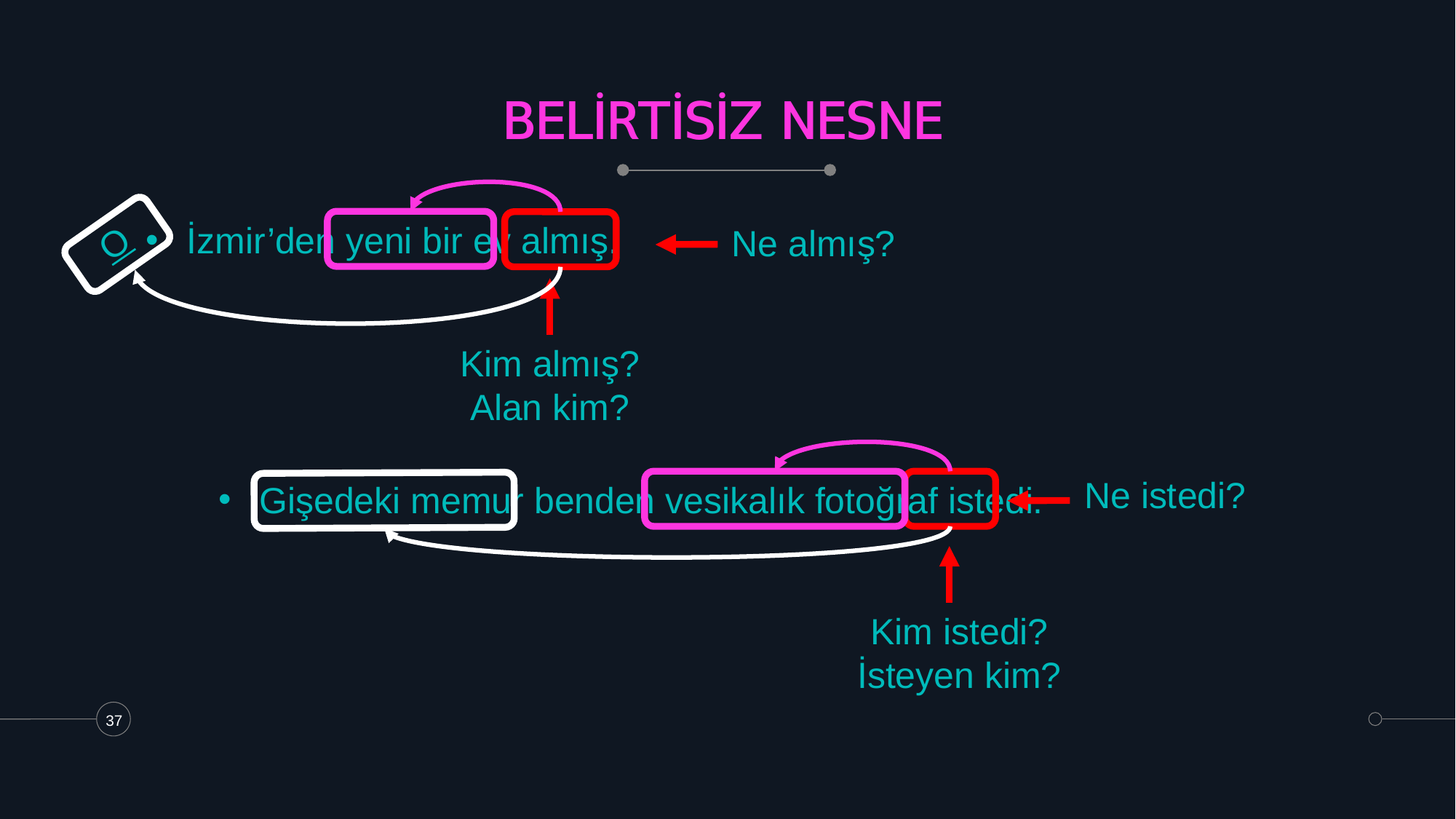

# BELİRTİSİZ NESNE

İzmir’den yeni bir ev almış.
Ne almış?
O

Kim almış?
Alan kim?
Ne istedi?

Gişedeki memur benden vesikalık fotoğraf istedi.

Kim istedi?
İsteyen kim?
37